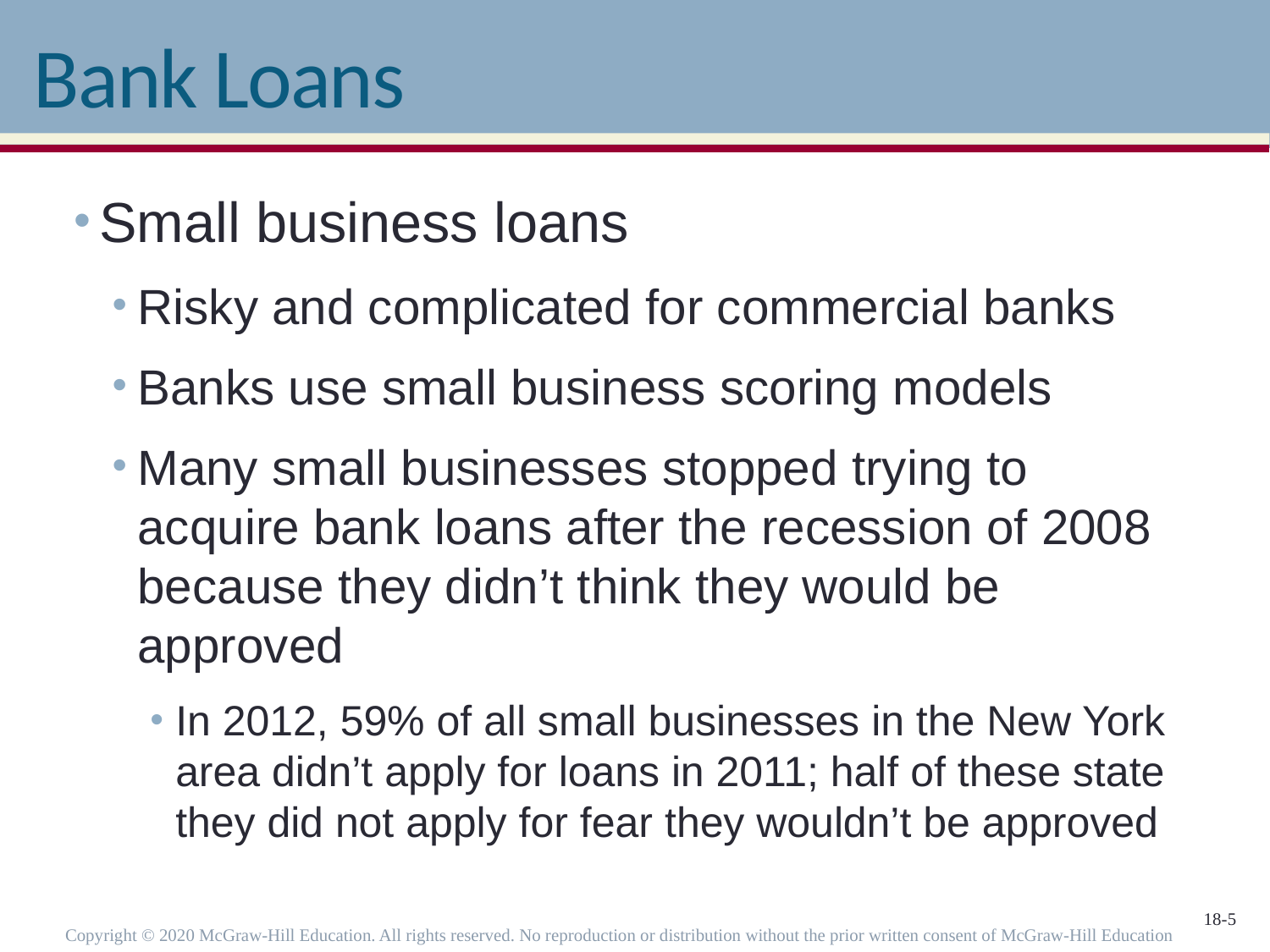

# Bank Loans
Small business loans
Risky and complicated for commercial banks
Banks use small business scoring models
Many small businesses stopped trying to acquire bank loans after the recession of 2008 because they didn’t think they would be approved
In 2012, 59% of all small businesses in the New York area didn’t apply for loans in 2011; half of these state they did not apply for fear they wouldn’t be approved
Copyright © 2020 McGraw-Hill Education. All rights reserved. No reproduction or distribution without the prior written consent of McGraw-Hill Education